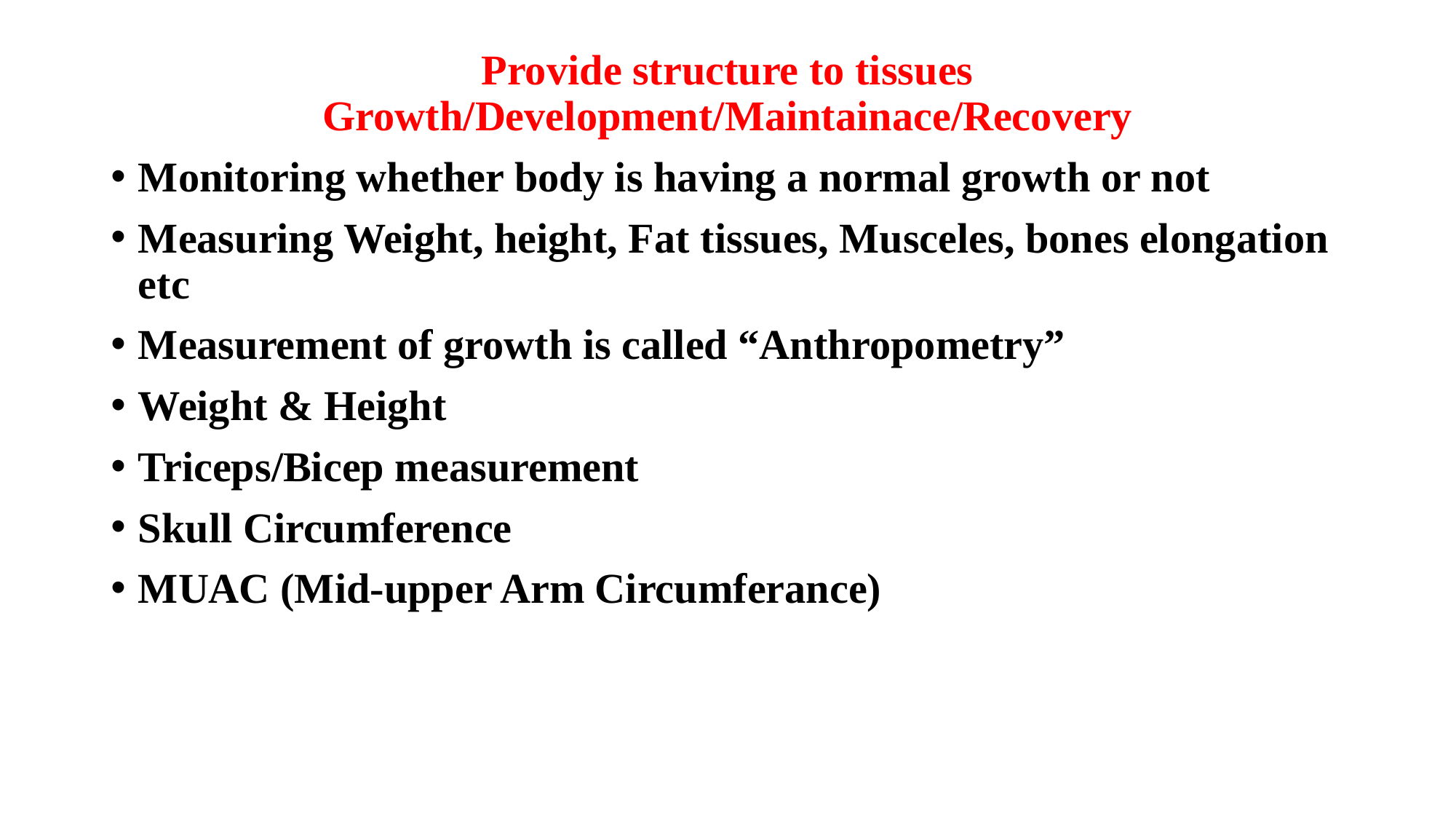

Provide structure to tissues Growth/Development/Maintainace/Recovery
Monitoring whether body is having a normal growth or not
Measuring Weight, height, Fat tissues, Musceles, bones elongation etc
Measurement of growth is called “Anthropometry”
Weight & Height
Triceps/Bicep measurement
Skull Circumference
MUAC (Mid-upper Arm Circumferance)